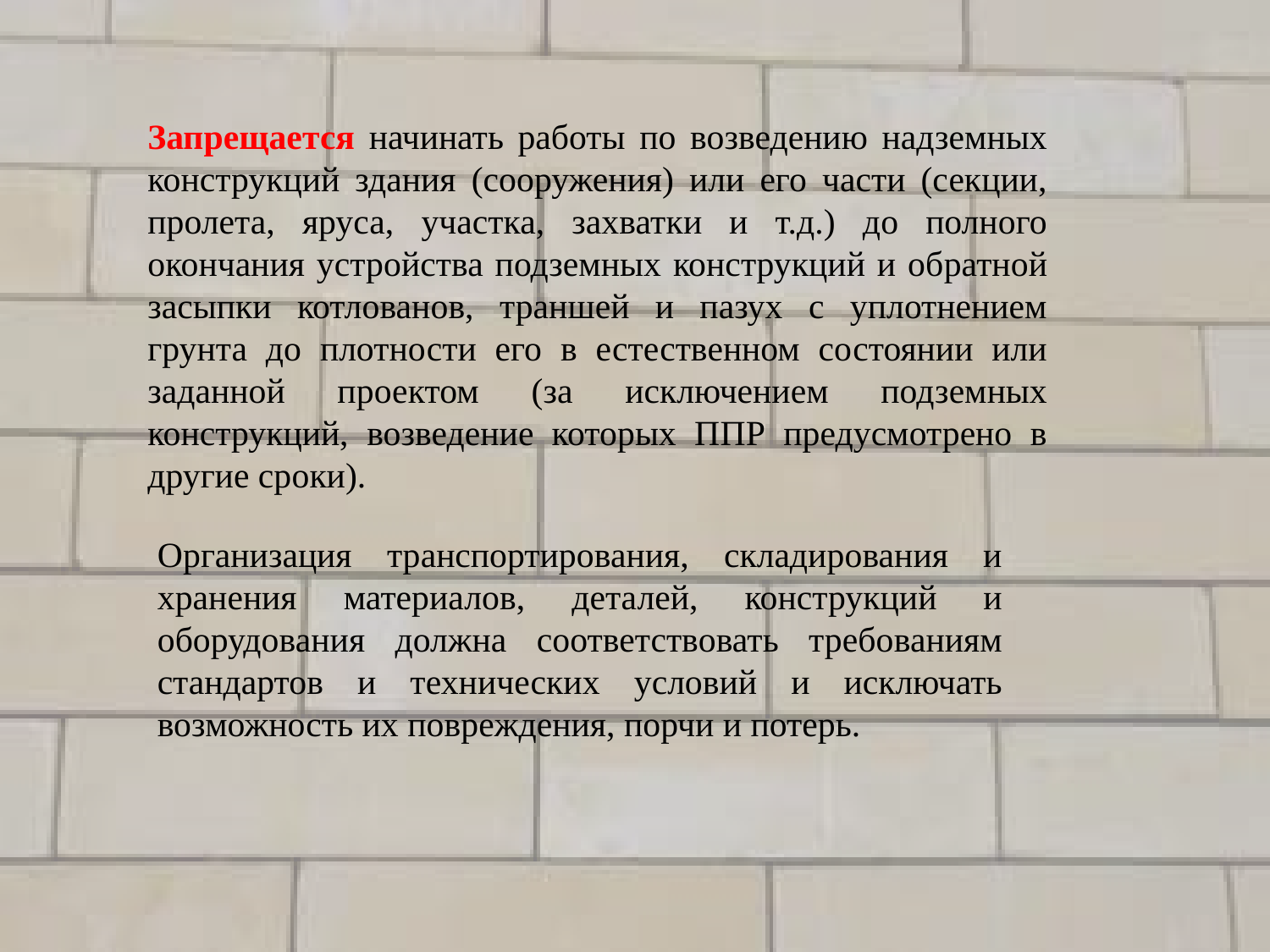

Запрещается начинать работы по возведению надземных конструкций здания (сооружения) или его части (секции, пролета, яруса, участка, захват­ки и т.д.) до полного окончания устройства подземных конструкций и об­ратной засыпки котлованов, траншей и пазух с уплотнением грунта до плотности его в естественном состоянии или заданной проектом (за исклю­чением подземных конструкций, возведение которых ППР предусмотрено в другие сроки).
Организация транспортирования, складирования и хранения материалов, деталей, конструкций и оборудования должна соответствовать требо­ваниям стандартов и технических условий и исключать возможность их повреждения, порчи и потерь.